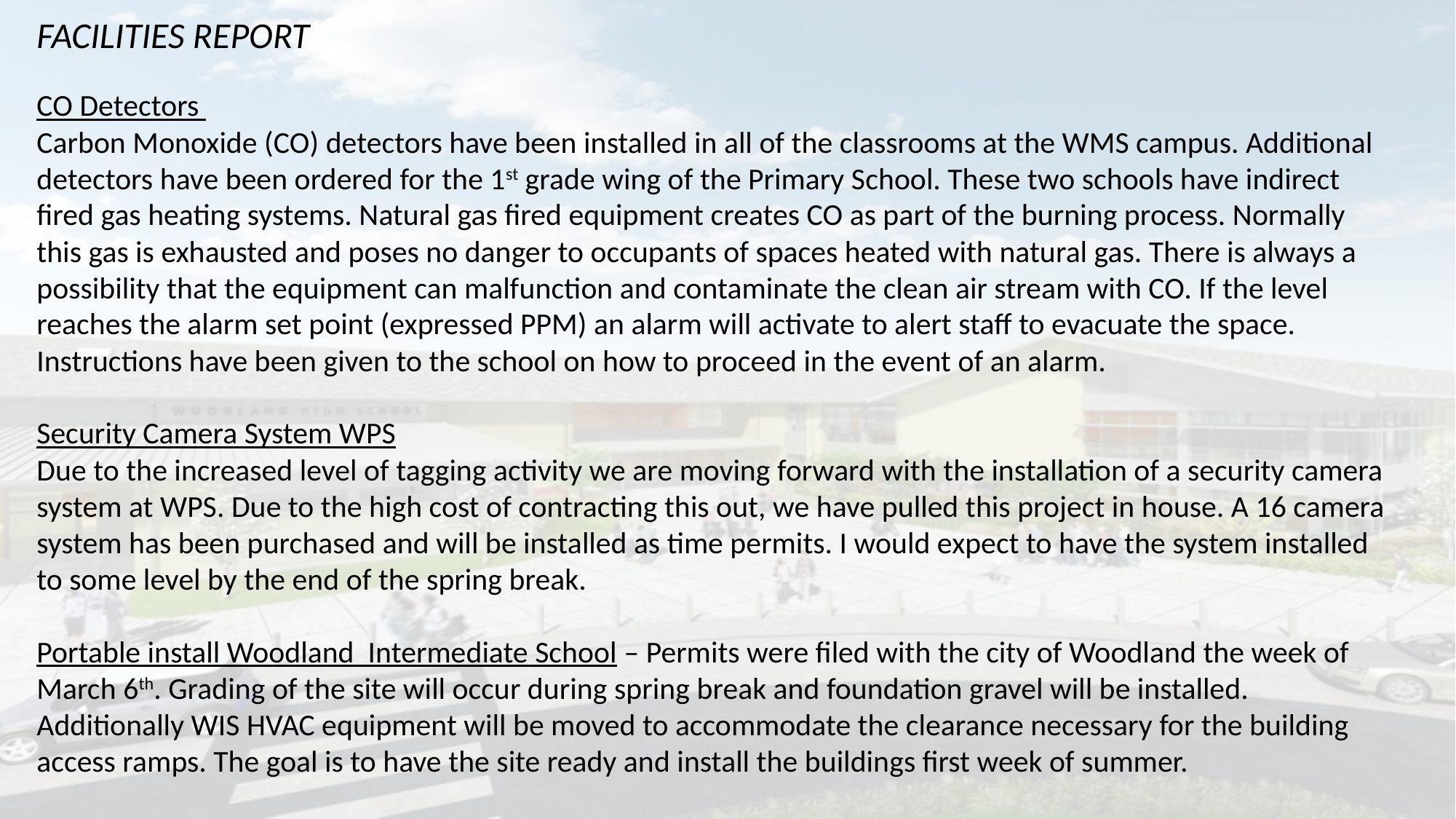

FACILITIES REPORT

CO Detectors
Carbon Monoxide (CO) detectors have been installed in all of the classrooms at the WMS campus. Additional detectors have been ordered for the 1st grade wing of the Primary School. These two schools have indirect fired gas heating systems. Natural gas fired equipment creates CO as part of the burning process. Normally this gas is exhausted and poses no danger to occupants of spaces heated with natural gas. There is always a possibility that the equipment can malfunction and contaminate the clean air stream with CO. If the level reaches the alarm set point (expressed PPM) an alarm will activate to alert staff to evacuate the space. Instructions have been given to the school on how to proceed in the event of an alarm.

Security Camera System WPS
Due to the increased level of tagging activity we are moving forward with the installation of a security camera system at WPS. Due to the high cost of contracting this out, we have pulled this project in house. A 16 camera system has been purchased and will be installed as time permits. I would expect to have the system installed to some level by the end of the spring break.

Portable install Woodland  Intermediate School – Permits were filed with the city of Woodland the week of March 6th. Grading of the site will occur during spring break and foundation gravel will be installed. Additionally WIS HVAC equipment will be moved to accommodate the clearance necessary for the building access ramps. The goal is to have the site ready and install the buildings first week of summer.